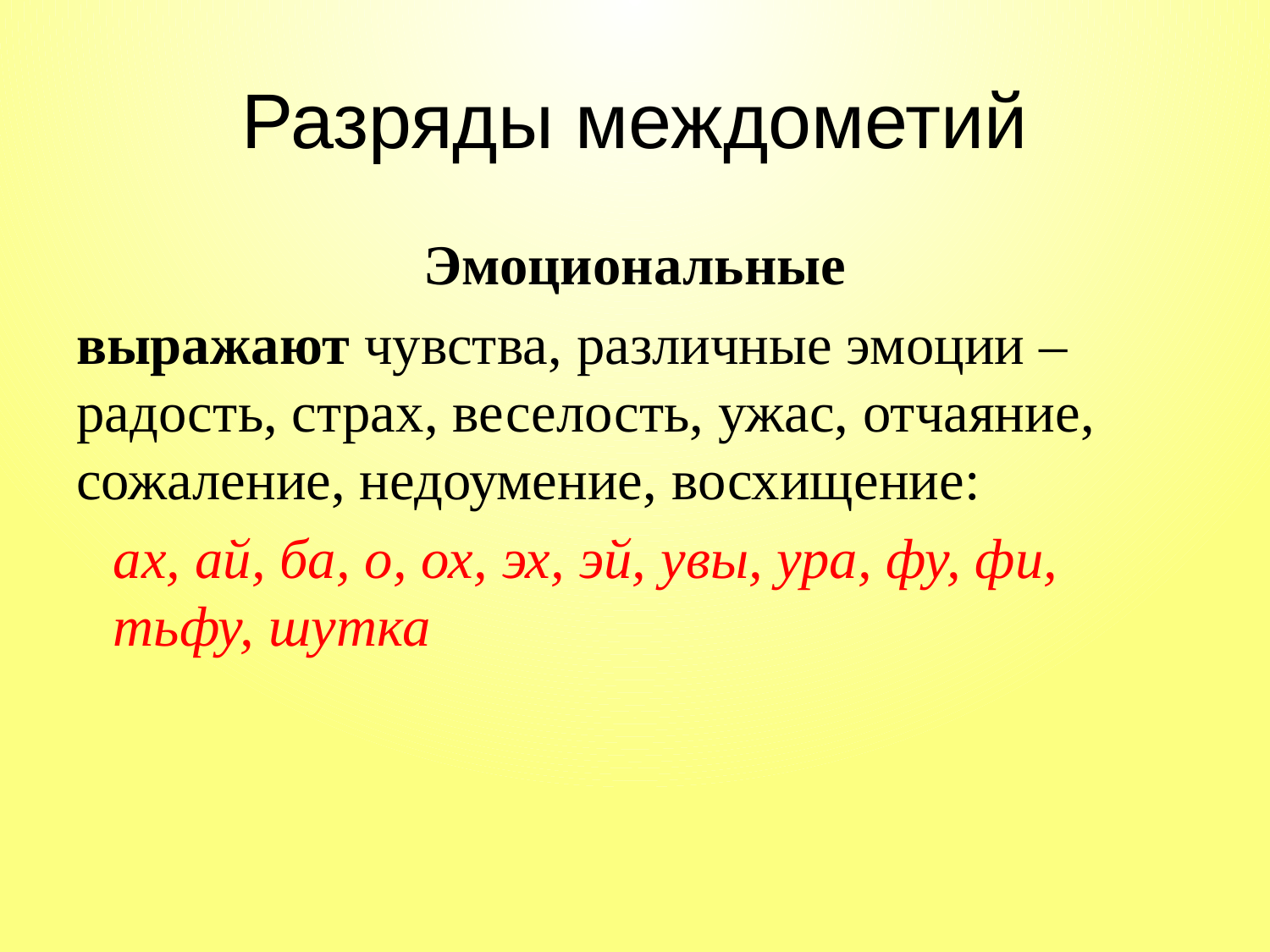

# Разряды междометий
Эмоциональные
выражают чувства, различные эмоции – радость, страх, веселость, ужас, отчаяние, сожаление, недоумение, восхищение:
ах, ай, ба, о, ох, эх, эй, увы, ура, фу, фи, тьфу, шутка